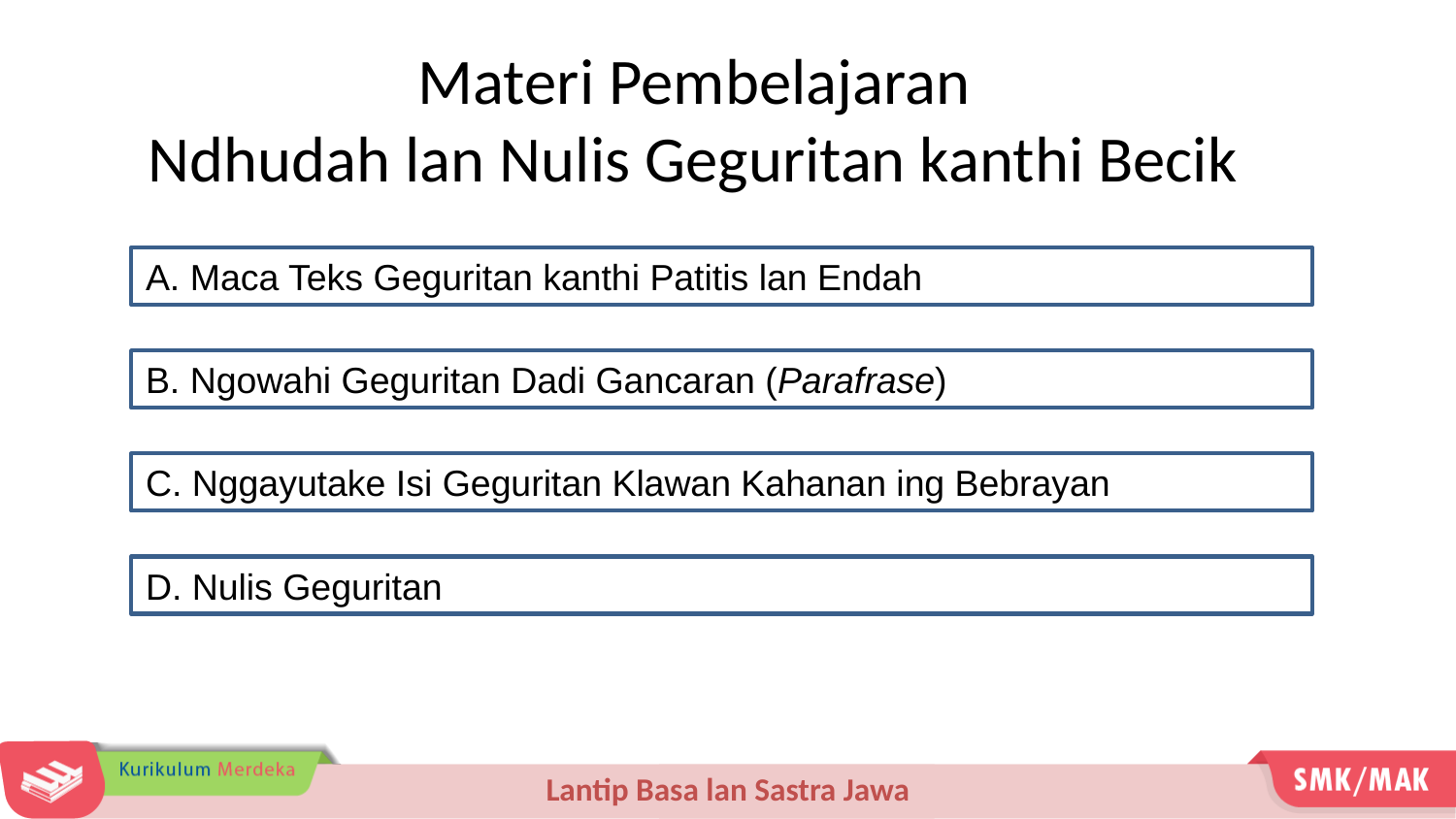

# Materi Pembelajaran
Ndhudah lan Nulis Geguritan kanthi Becik
A. Maca Teks Geguritan kanthi Patitis lan Endah
B. Ngowahi Geguritan Dadi Gancaran (Parafrase)
C. Nggayutake Isi Geguritan Klawan Kahanan ing Bebrayan
D. Nulis Geguritan